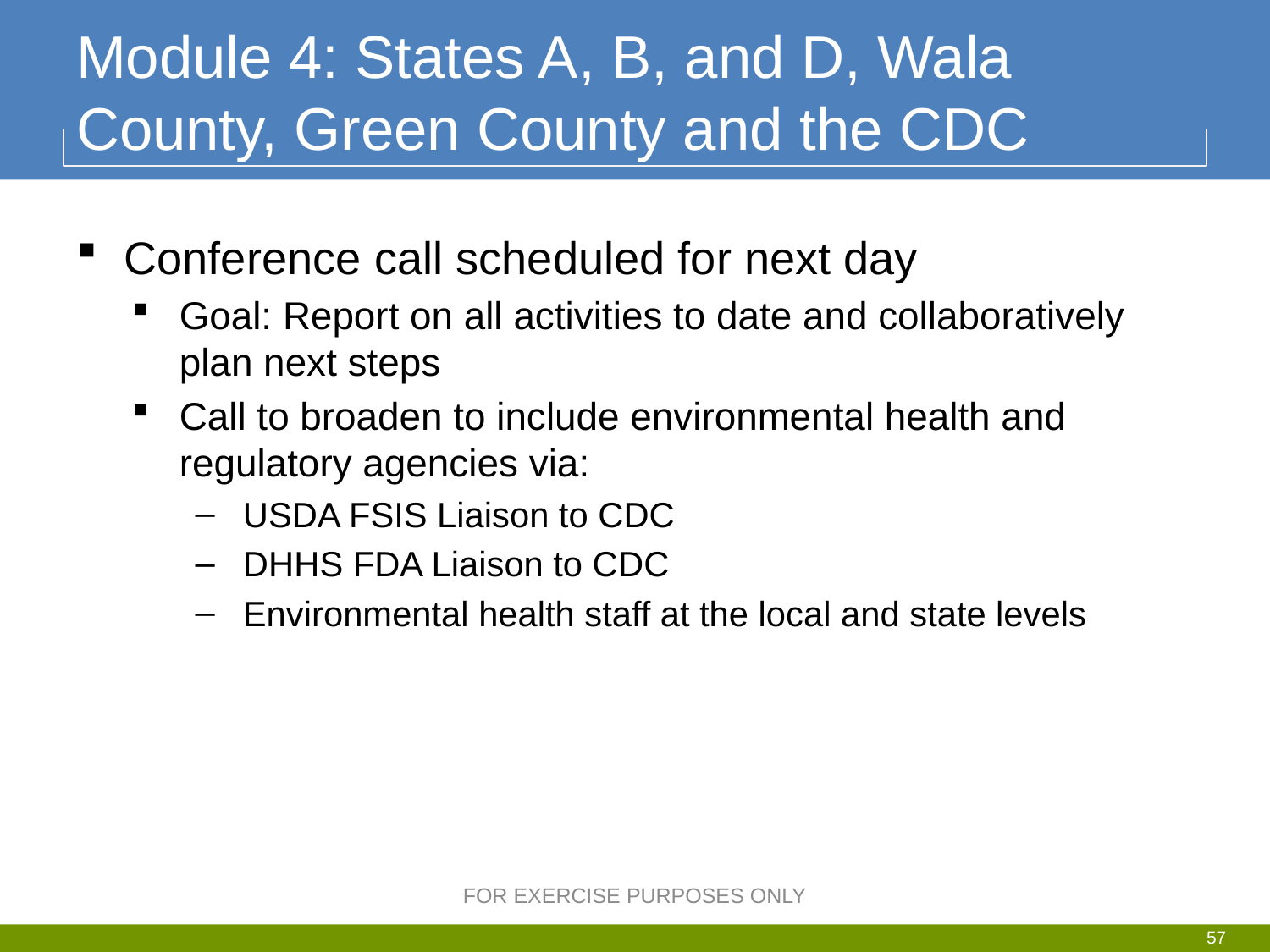

# Module 4: States A, B, and D, Wala County, Green County and the CDC
Conference call scheduled for next day
Goal: Report on all activities to date and collaboratively plan next steps
Call to broaden to include environmental health and regulatory agencies via:
USDA FSIS Liaison to CDC
DHHS FDA Liaison to CDC
Environmental health staff at the local and state levels

FOR EXERCISE PURPOSES ONLY